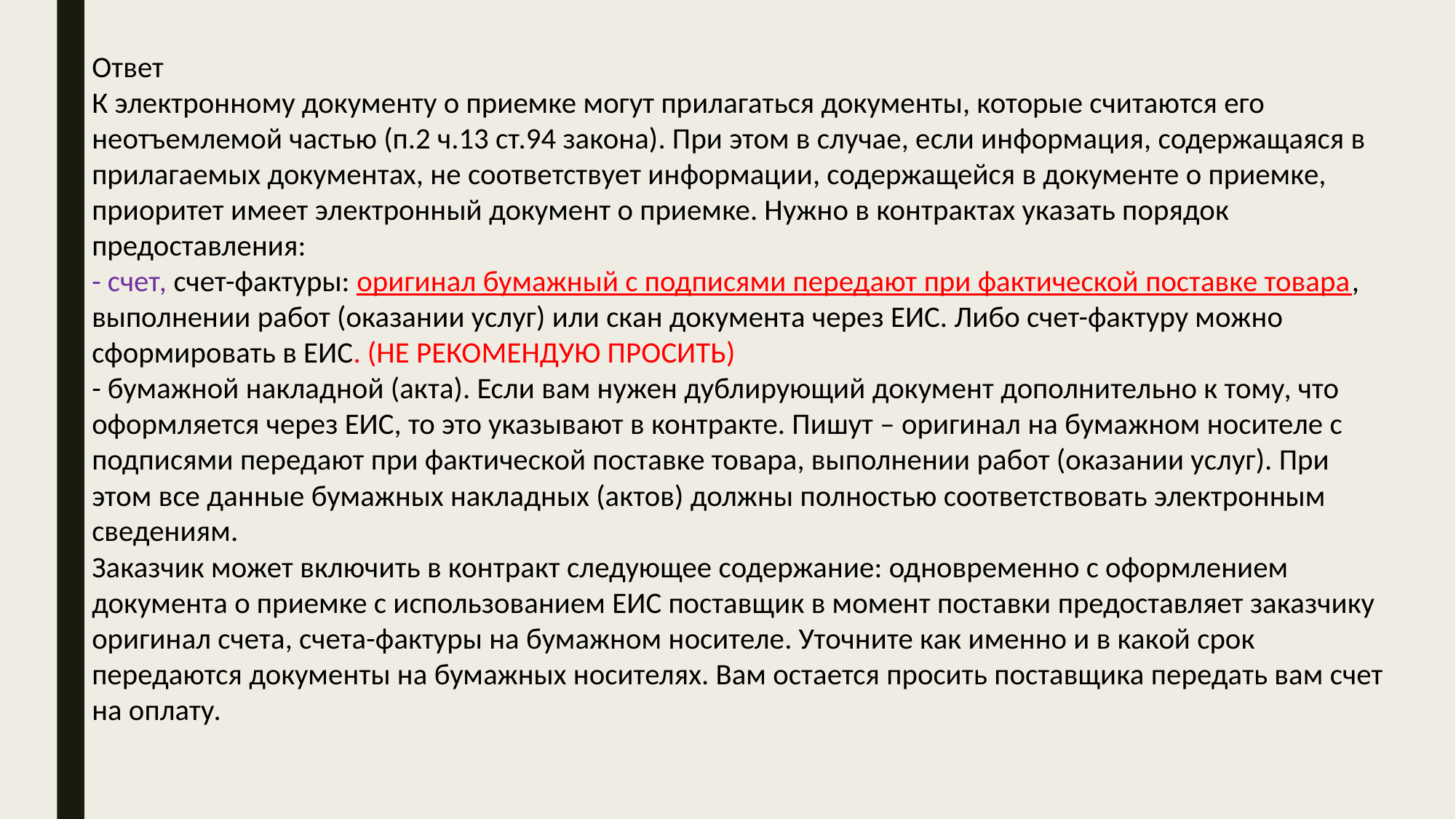

Ответ
К электронному документу о приемке могут прилагаться документы, которые считаются его неотъемлемой частью (п.2 ч.13 ст.94 закона). При этом в случае, если информация, содержащаяся в прилагаемых документах, не соответствует информации, содержащейся в документе о приемке, приоритет имеет электронный документ о приемке. Нужно в контрактах указать порядок предоставления:
- счет, счет-фактуры: оригинал бумажный с подписями передают при фактической поставке товара, выполнении работ (оказании услуг) или скан документа через ЕИС. Либо счет-фактуру можно сформировать в ЕИС. (НЕ РЕКОМЕНДУЮ ПРОСИТЬ)
- бумажной накладной (акта). Если вам нужен дублирующий документ дополнительно к тому, что оформляется через ЕИС, то это указывают в контракте. Пишут – оригинал на бумажном носителе с подписями передают при фактической поставке товара, выполнении работ (оказании услуг). При этом все данные бумажных накладных (актов) должны полностью соответствовать электронным сведениям.
Заказчик может включить в контракт следующее содержание: одновременно с оформлением документа о приемке с использованием ЕИС поставщик в момент поставки предоставляет заказчику оригинал счета, счета-фактуры на бумажном носителе. Уточните как именно и в какой срок передаются документы на бумажных носителях. Вам остается просить поставщика передать вам счет на оплату.